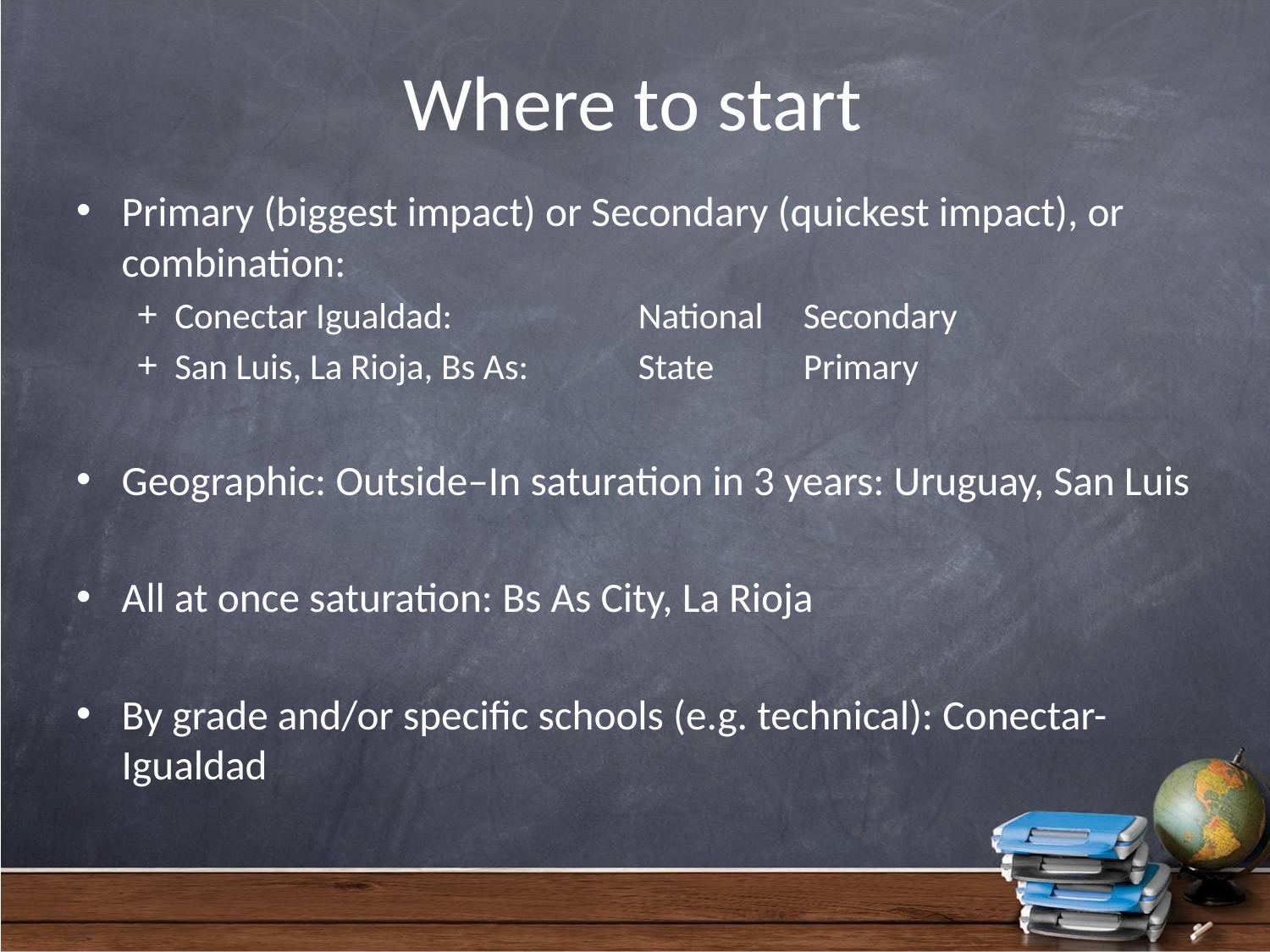

# Where to start
Primary (biggest impact) or Secondary (quickest impact), or combination:
Conectar Igualdad:	National	Secondary
San Luis, La Rioja, Bs As: 	State	Primary

Geographic: Outside–In saturation in 3 years: Uruguay, San Luis

All at once saturation: Bs As City, La Rioja

By grade and/or specific schools (e.g. technical): Conectar-Igualdad